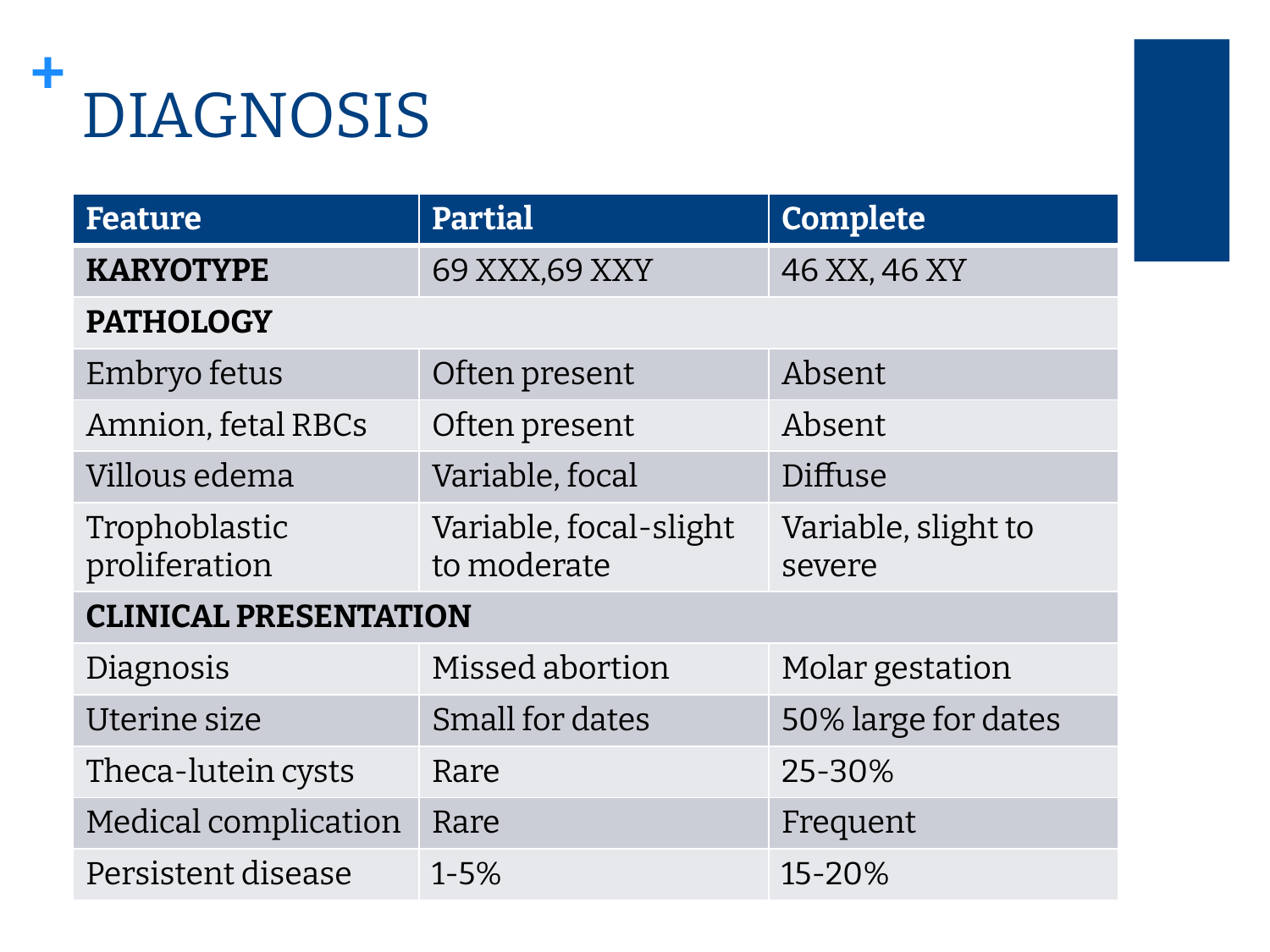

# DIAGNOSIS
| Feature | Partial | Complete |
| --- | --- | --- |
| KARYOTYPE | 69 XXX,69 XXY | 46 XX, 46 XY |
| PATHOLOGY |  |  |
| Embryo fetus | Often present | Absent |
| Amnion, fetal RBCs | Often present | Absent |
| Villous edema | Variable, focal | Diffuse |
| Trophoblastic proliferation | Variable, focal-slight to moderate | Variable, slight to severe |
| CLINICAL PRESENTATION |  |  |
| Diagnosis | Missed abortion | Molar gestation |
| Uterine size | Small for dates | 50% large for dates |
| Theca-lutein cysts | Rare | 25-30% |
| Medical complication | Rare | Frequent |
| Persistent disease | 1-5% | 15-20% |